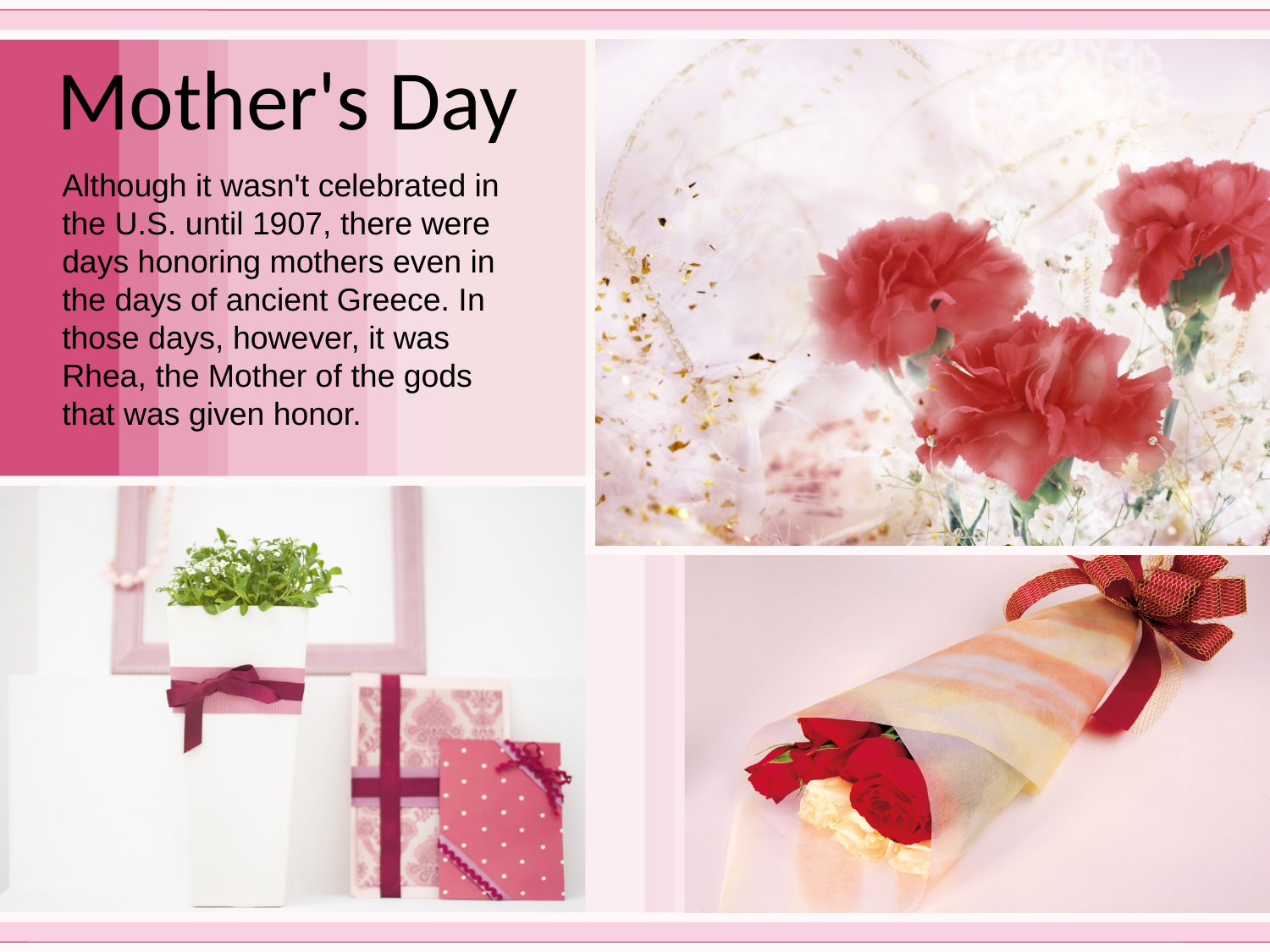

Mother's Day

Although it wasn't celebrated in the U.S. until 1907, there were days honoring mothers even in the days of ancient Greece. In those days, however, it was Rhea, the Mother of the gods that was given honor.